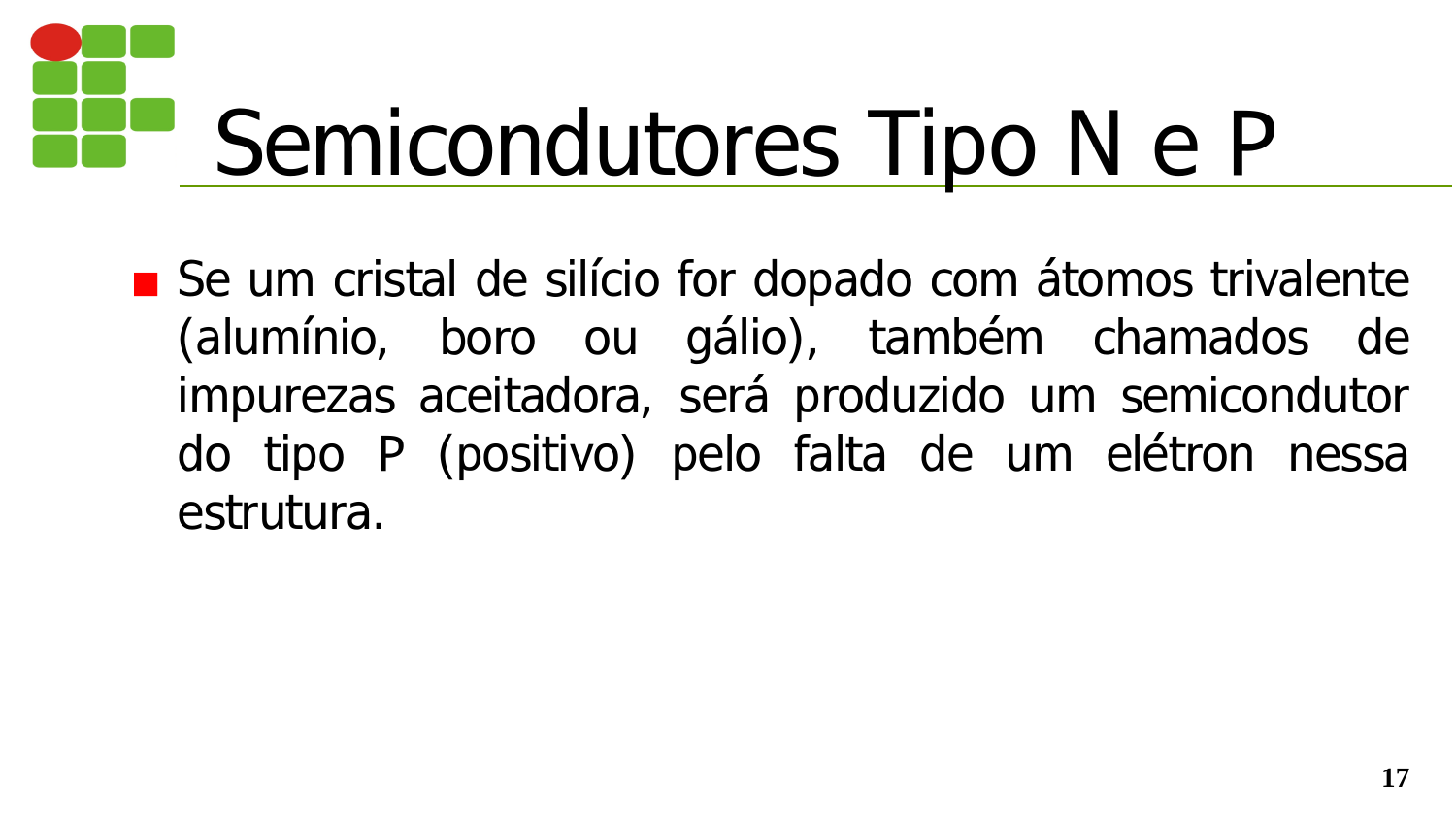

# Semicondutores Tipo N e P
Se um cristal de silício for dopado com átomos trivalente (alumínio, boro ou gálio), também chamados de impurezas aceitadora, será produzido um semicondutor do tipo P (positivo) pelo falta de um elétron nessa estrutura.

17